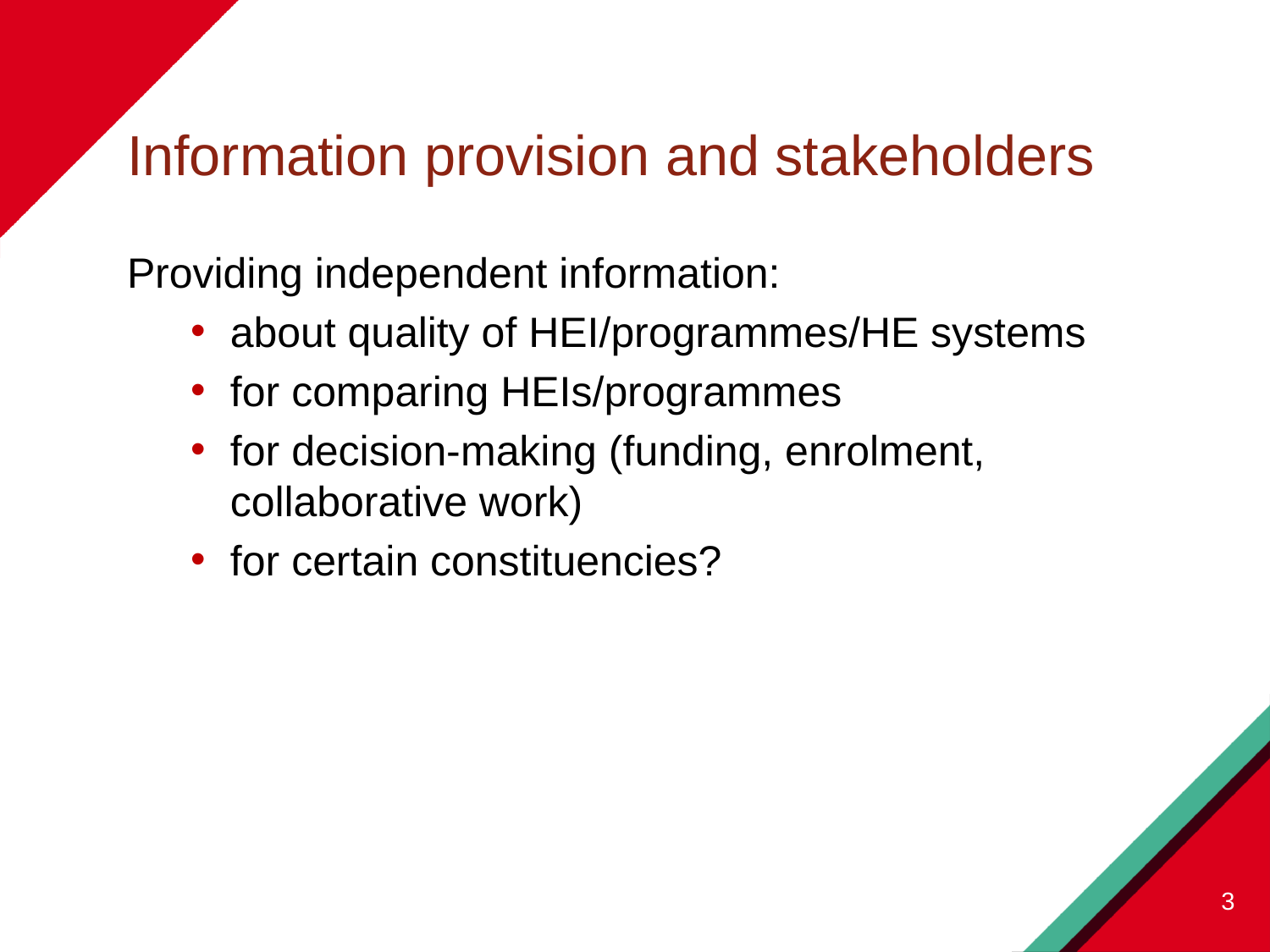

# Information provision and stakeholders
Providing independent information:
about quality of HEI/programmes/HE systems
for comparing HEIs/programmes
for decision-making (funding, enrolment, collaborative work)
for certain constituencies?

3